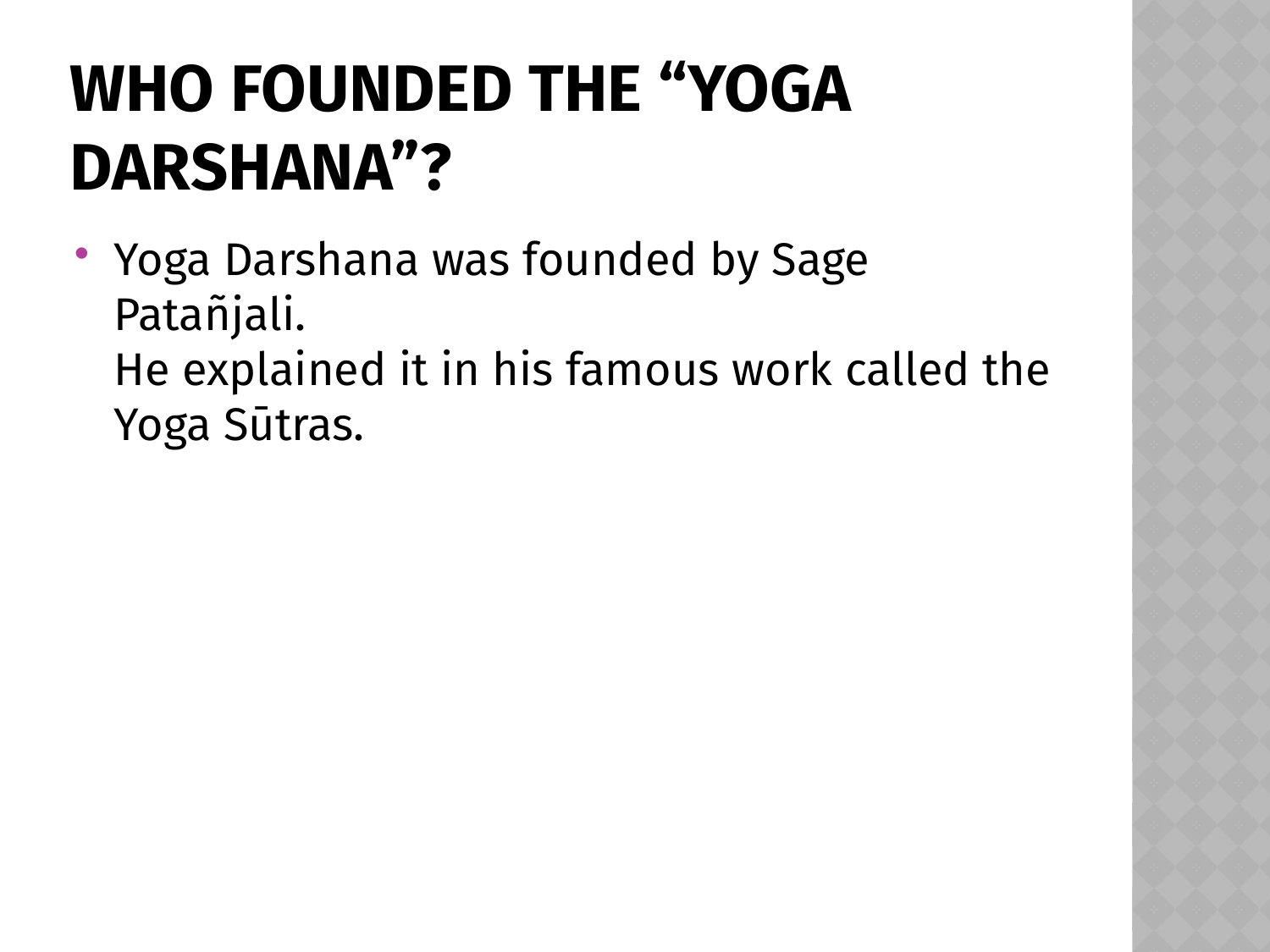

# Who founded the “Yoga Darshana”?
Yoga Darshana was founded by Sage Patañjali.
He explained it in his famous work called the Yoga Sūtras.